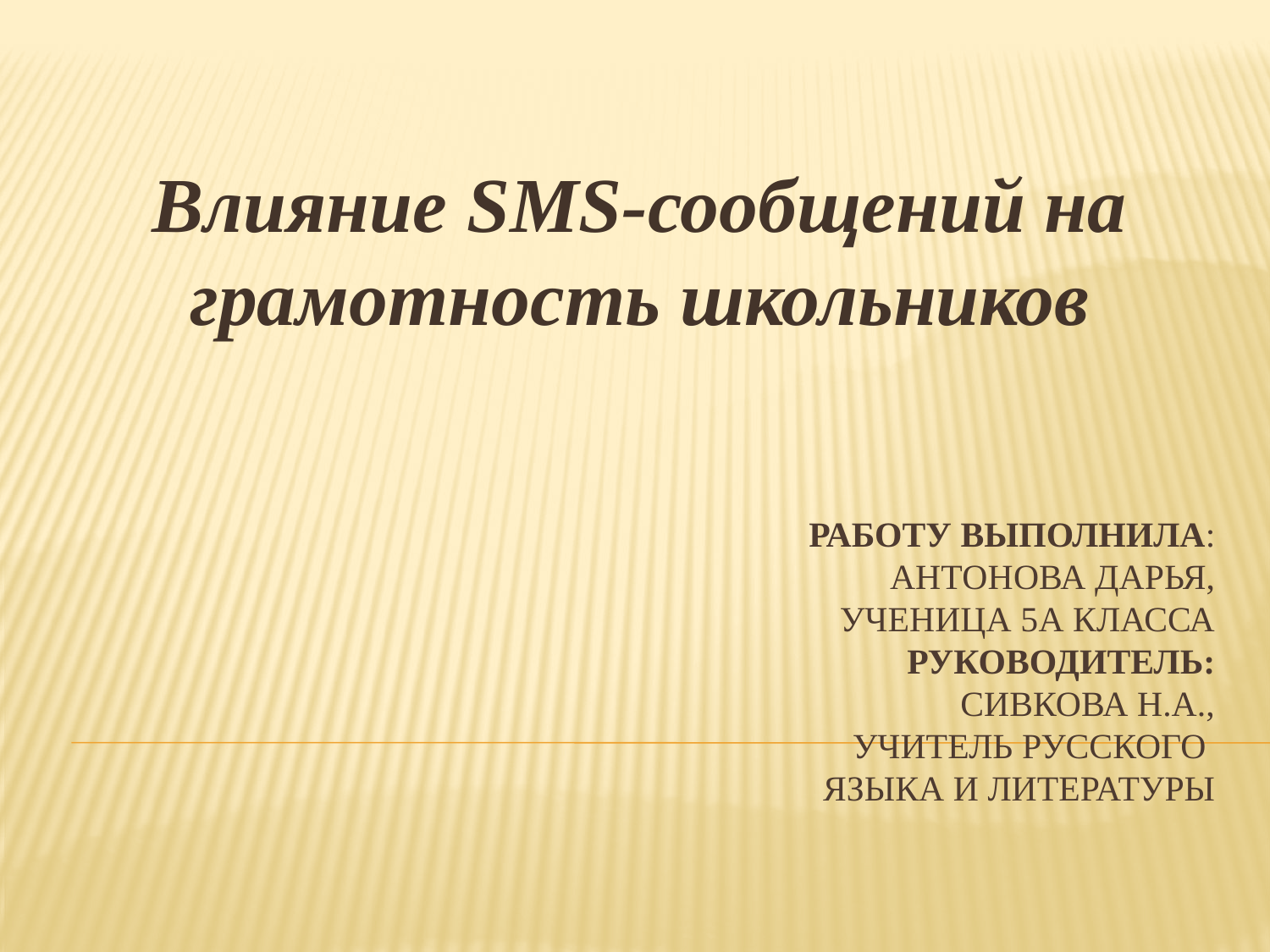

Влияние SMS-сообщений на грамотность школьников

# Работу выполнила: Антонова Дарья, ученица 5А класса Руководитель: Сивкова Н.А., учитель русского языка и литературы